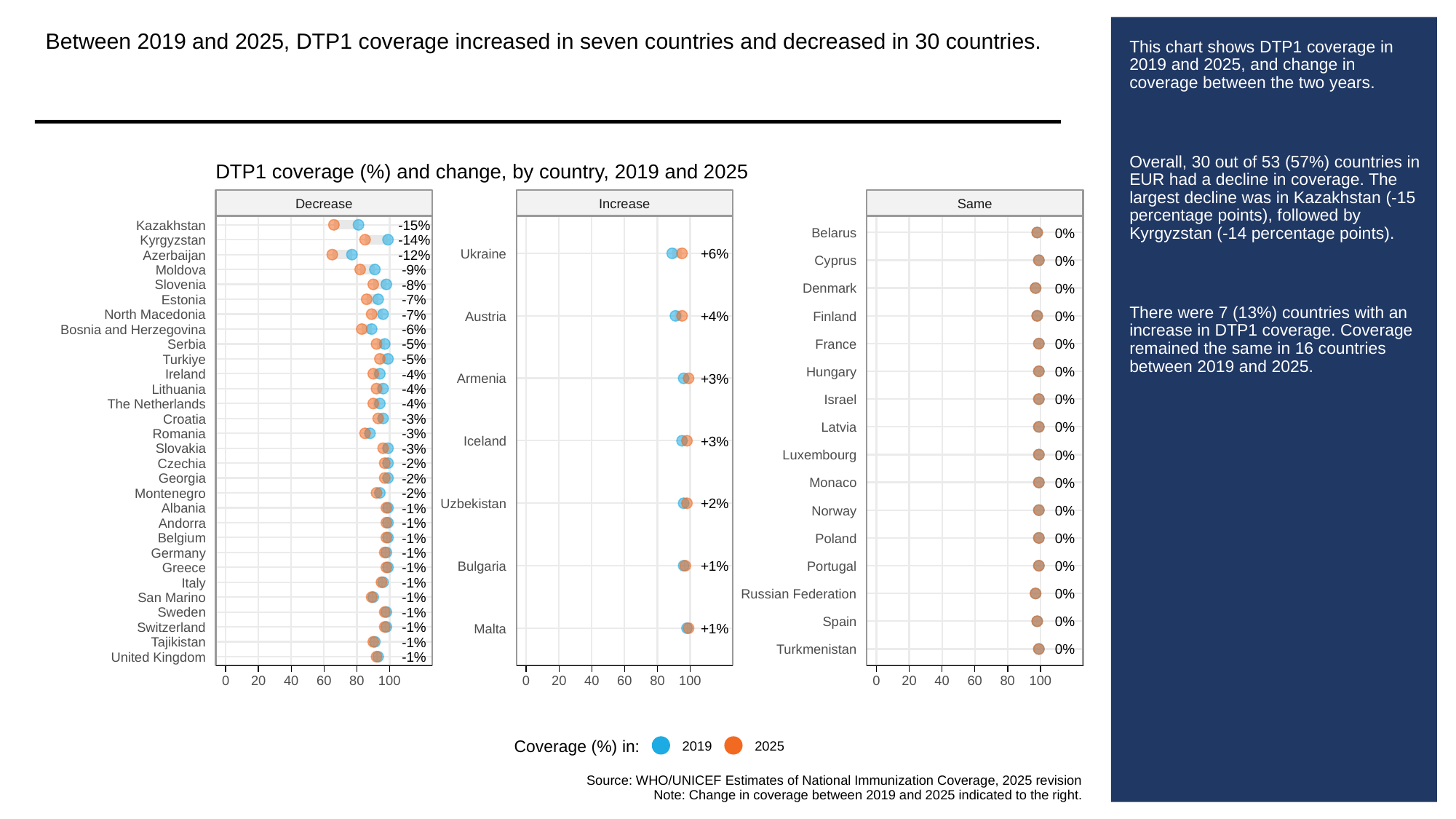

Between 2019 and 2025, DTP1 coverage increased in seven countries and decreased in 30 countries.
# This chart shows DTP1 coverage in 2019 and 2025, and change in coverage between the two years.

Overall, 30 out of 53 (57%) countries in EUR had a decline in coverage. The largest decline was in Kazakhstan (-15 percentage points), followed by Kyrgyzstan (-14 percentage points).

There were 7 (13%) countries with an increase in DTP1 coverage. Coverage remained the same in 16 countries between 2019 and 2025.

DTP1 coverage (%) and change, by country, 2019 and 2025

Decrease
Increase
Same

-15%
Kazakhstan

0%
Belarus

-14%
Kyrgyzstan

+6%
Ukraine

-12%
Azerbaijan

0%
Cyprus

-9%
Moldova

-8%
Slovenia

0%
Denmark

-7%
Estonia

-7%
North Macedonia

+4%
0%
Austria
Finland

-6%
Bosnia and Herzegovina

0%
France
-5%
Serbia

-5%
Turkiye

0%
Hungary

-4%
Ireland

+3%
Armenia

-4%
Lithuania

0%
Israel

-4%
The Netherlands

-3%
Croatia

0%
Latvia

-3%
Romania

+3%
Iceland

-3%
Slovakia

0%
Luxembourg

-2%
Czechia

-2%
Georgia

0%
Monaco

-2%
Montenegro

+2%
Uzbekistan

-1%
Albania

0%
Norway

-1%
Andorra

-1%
Belgium
0%
Poland

-1%
Germany

+1%
0%
Bulgaria
Portugal

-1%
Greece

-1%
Italy

0%
Russian Federation

-1%
San Marino

-1%
Sweden

0%
Spain

-1%
Switzerland

+1%
Malta

-1%
Tajikistan

0%
Turkmenistan

-1%
United Kingdom

0
20
40
60
80
100
0
20
40
60
80
100
0
20
40
60
80
100

Coverage (%) in:
2019
2025
Source: WHO/UNICEF Estimates of National Immunization Coverage, 2025 revision
Note: Change in coverage between 2019 and 2025 indicated to the right.